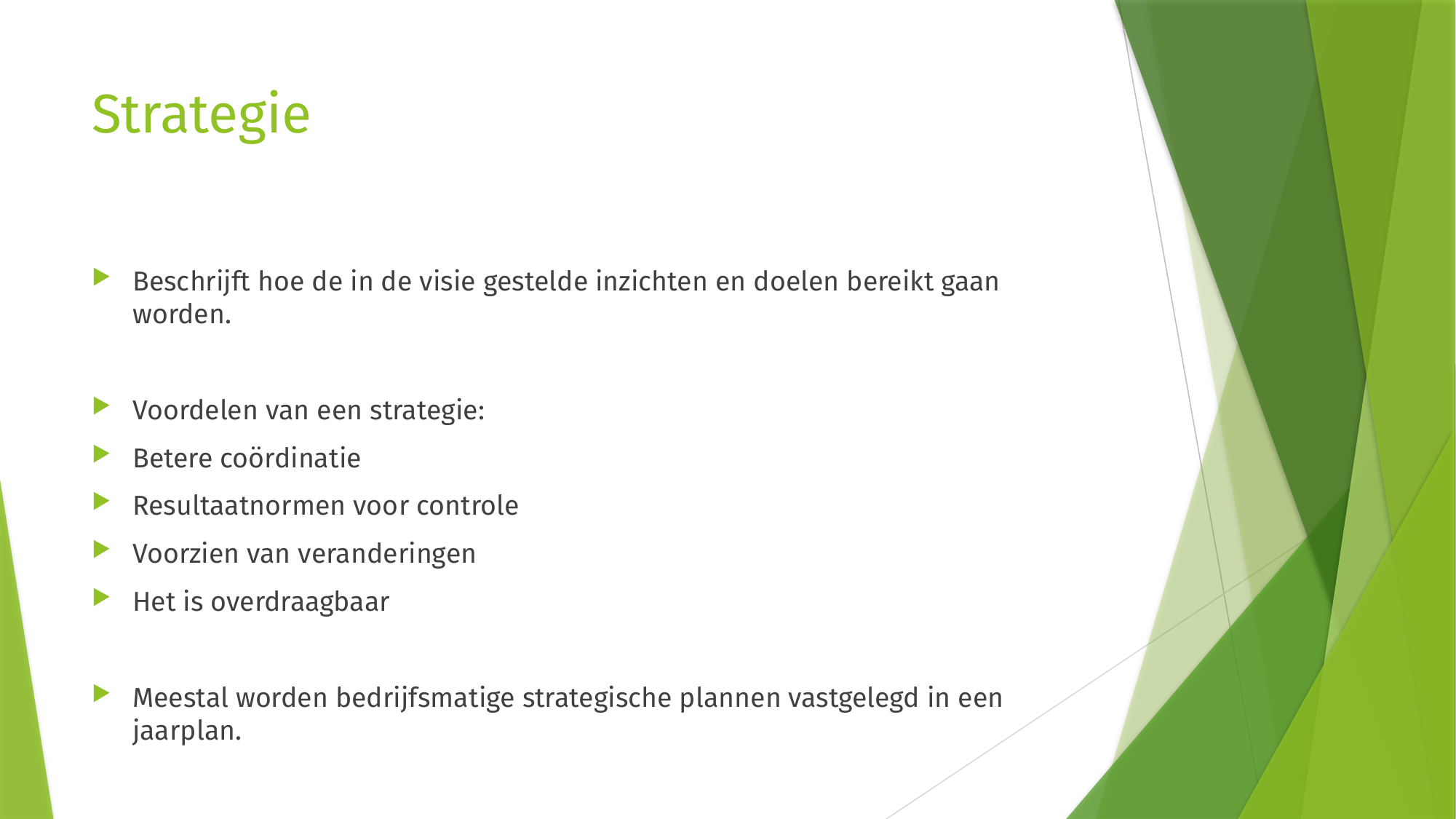

# Strategie
Beschrijft hoe de in de visie gestelde inzichten en doelen bereikt gaan worden.

Voordelen van een strategie:
Betere coördinatie
Resultaatnormen voor controle
Voorzien van veranderingen
Het is overdraagbaar

Meestal worden bedrijfsmatige strategische plannen vastgelegd in een jaarplan.